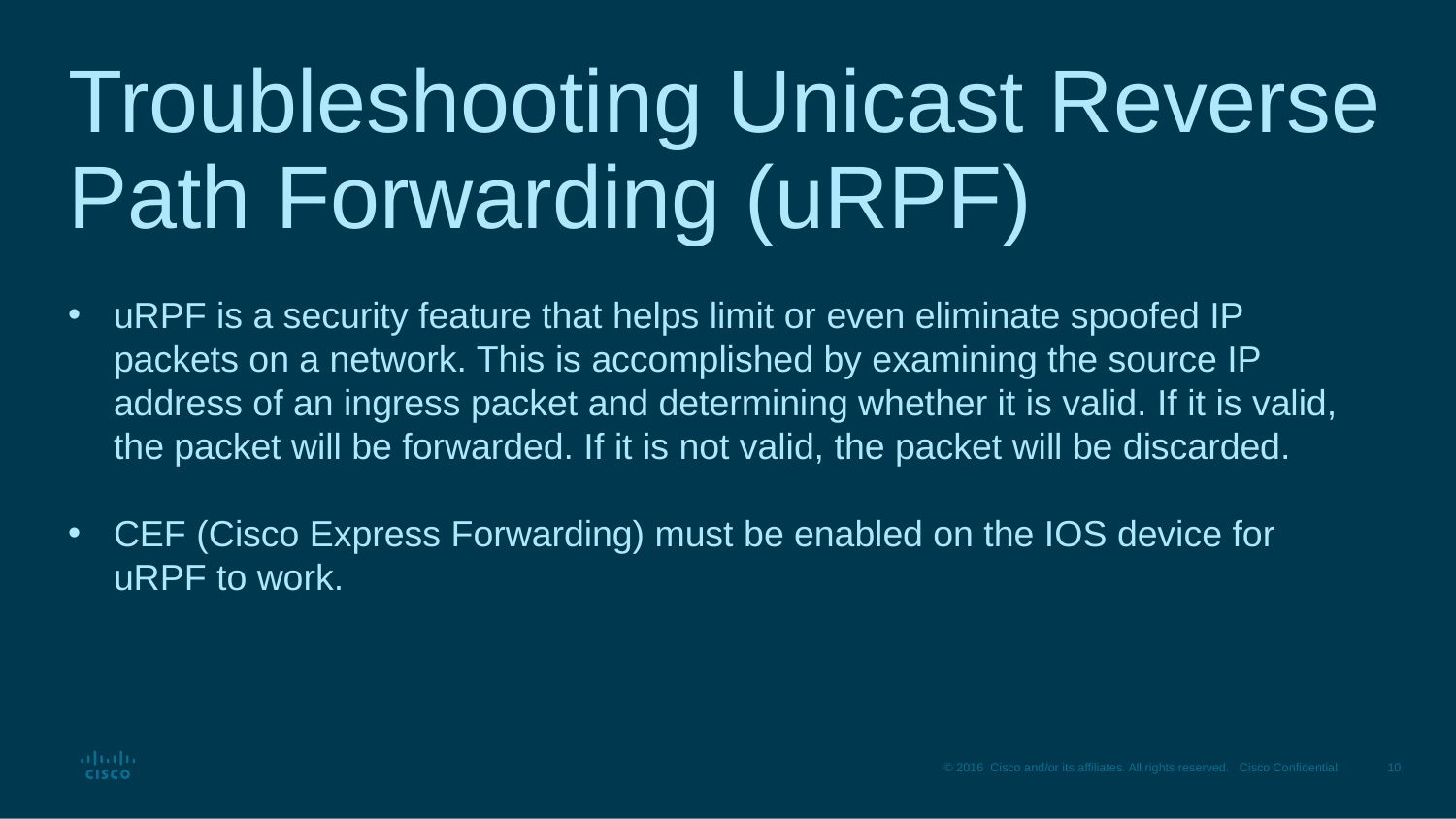

# Troubleshooting Unicast Reverse Path Forwarding (uRPF)
uRPF is a security feature that helps limit or even eliminate spoofed IP packets on a network. This is accomplished by examining the source IP address of an ingress packet and determining whether it is valid. If it is valid, the packet will be forwarded. If it is not valid, the packet will be discarded.

CEF (Cisco Express Forwarding) must be enabled on the IOS device for uRPF to work.